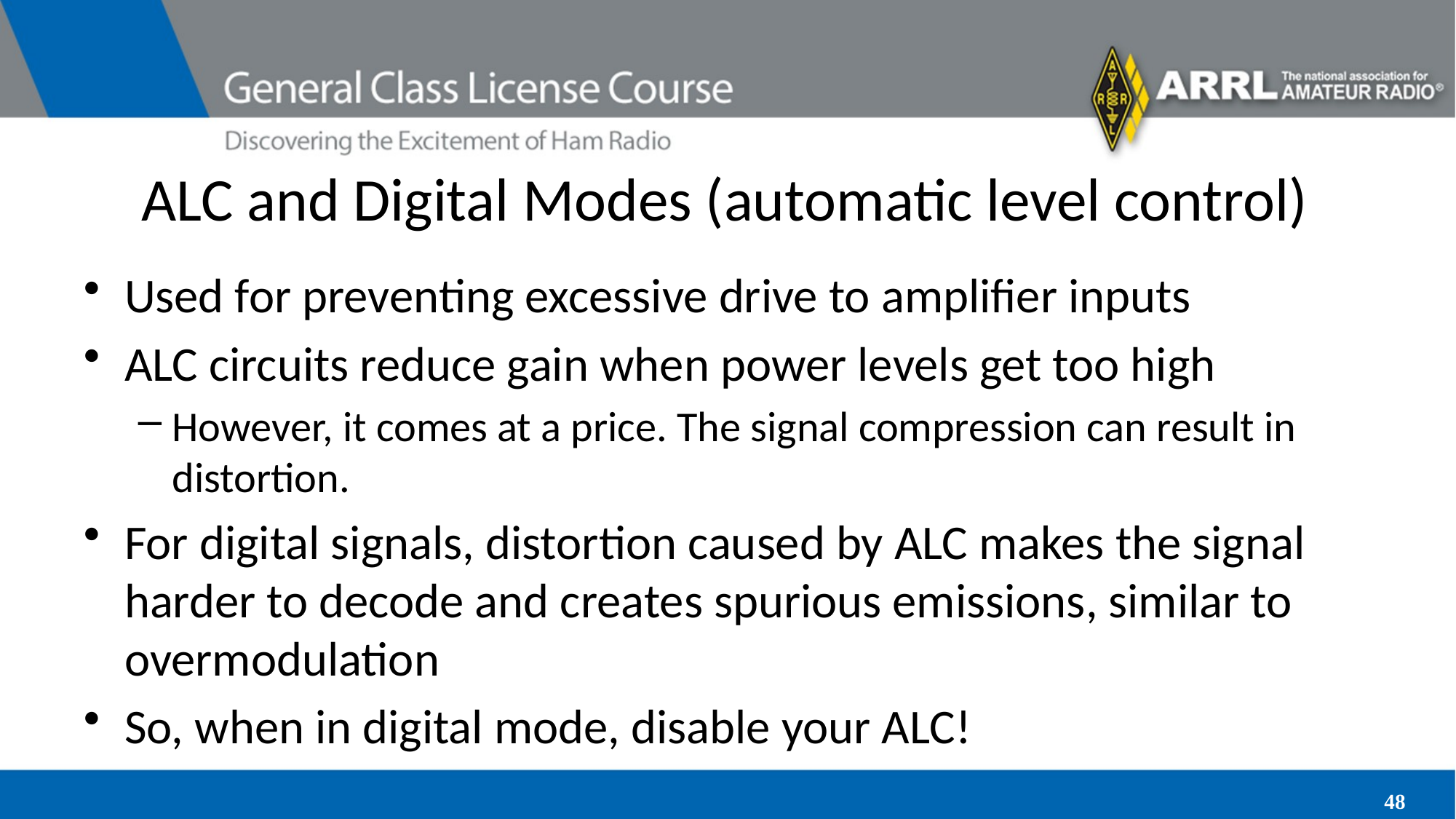

# ALC and Digital Modes (automatic level control)
Used for preventing excessive drive to amplifier inputs
ALC circuits reduce gain when power levels get too high
However, it comes at a price. The signal compression can result in distortion.
For digital signals, distortion caused by ALC makes the signal harder to decode and creates spurious emissions, similar to overmodulation
So, when in digital mode, disable your ALC!